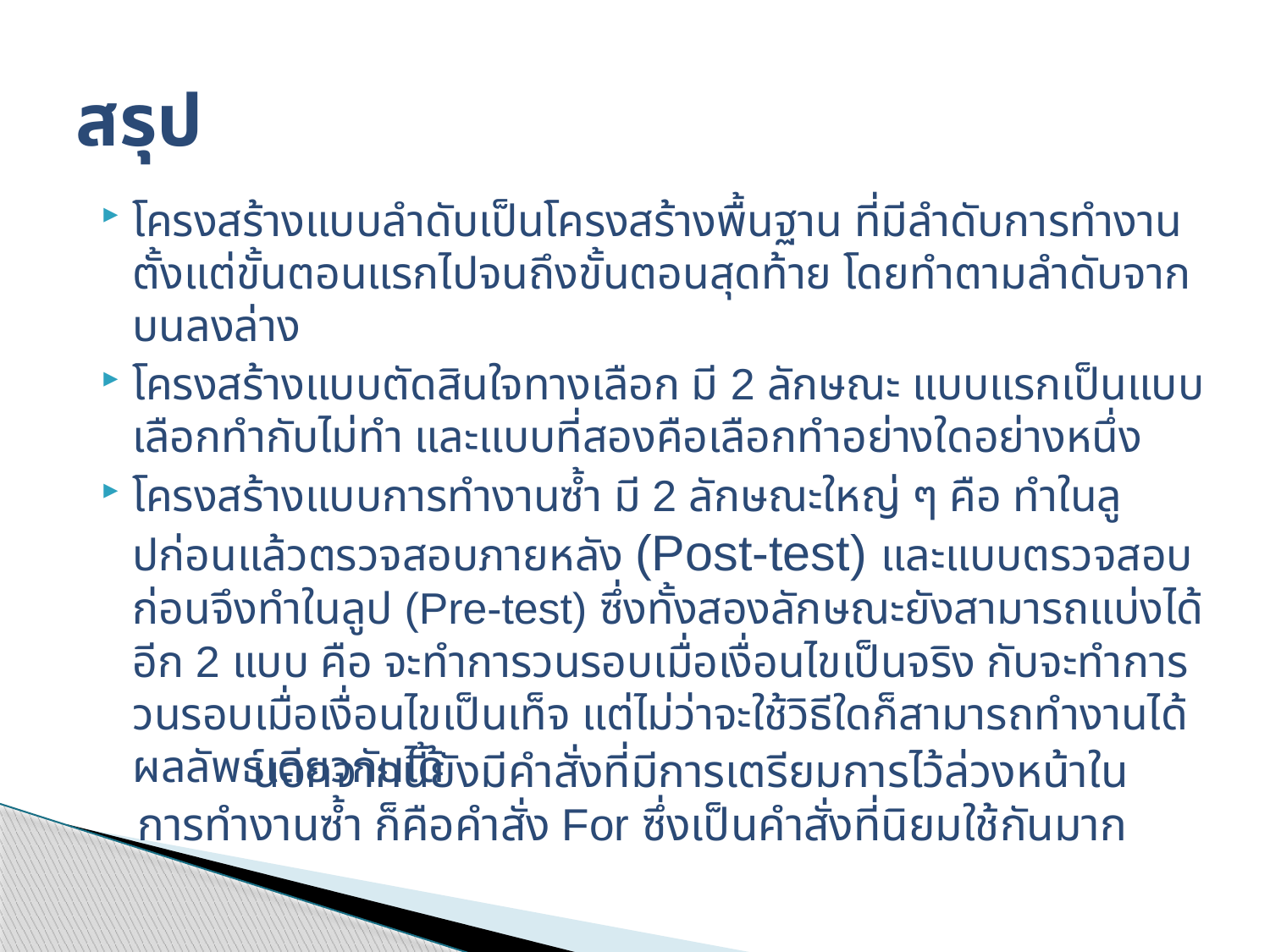

# สรุป
โครงสร้างแบบลำดับเป็นโครงสร้างพื้นฐาน ที่มีลำดับการทำงานตั้งแต่ขั้นตอนแรกไปจนถึงขั้นตอนสุดท้าย โดยทำตามลำดับจากบนลงล่าง
โครงสร้างแบบตัดสินใจทางเลือก มี 2 ลักษณะ แบบแรกเป็นแบบเลือกทำกับไม่ทำ และแบบที่สองคือเลือกทำอย่างใดอย่างหนึ่ง
โครงสร้างแบบการทำงานซ้ำ มี 2 ลักษณะใหญ่ ๆ คือ ทำในลูปก่อนแล้วตรวจสอบภายหลัง (Post-test) และแบบตรวจสอบก่อนจึงทำในลูป (Pre-test) ซึ่งทั้งสองลักษณะยังสามารถแบ่งได้อีก 2 แบบ คือ จะทำการวนรอบเมื่อเงื่อนไขเป็นจริง กับจะทำการวนรอบเมื่อเงื่อนไขเป็นเท็จ แต่ไม่ว่าจะใช้วิธีใดก็สามารถทำงานได้ผลลัพธ์เดียวกันได้

	นอกจากนี้ยังมีคำสั่งที่มีการเตรียมการไว้ล่วงหน้าในการทำงานซ้ำ ก็คือคำสั่ง For ซึ่งเป็นคำสั่งที่นิยมใช้กันมาก